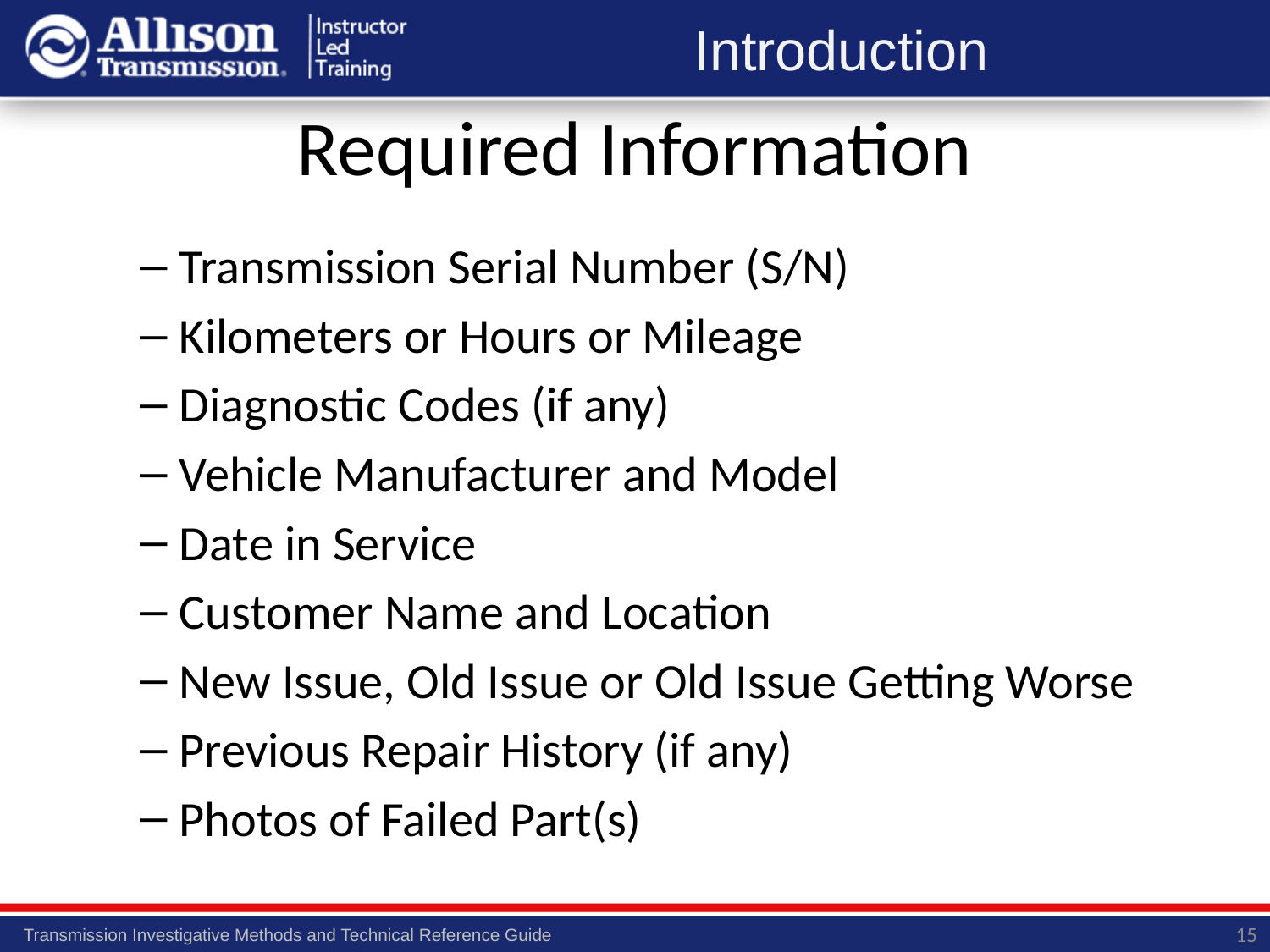

# Required Information
Transmission Serial Number (S/N)
Kilometers or Hours or Mileage
Diagnostic Codes (if any)
Vehicle Manufacturer and Model
Date in Service
Customer Name and Location
New Issue, Old Issue or Old Issue Getting Worse
Previous Repair History (if any)
Photos of Failed Part(s)

15